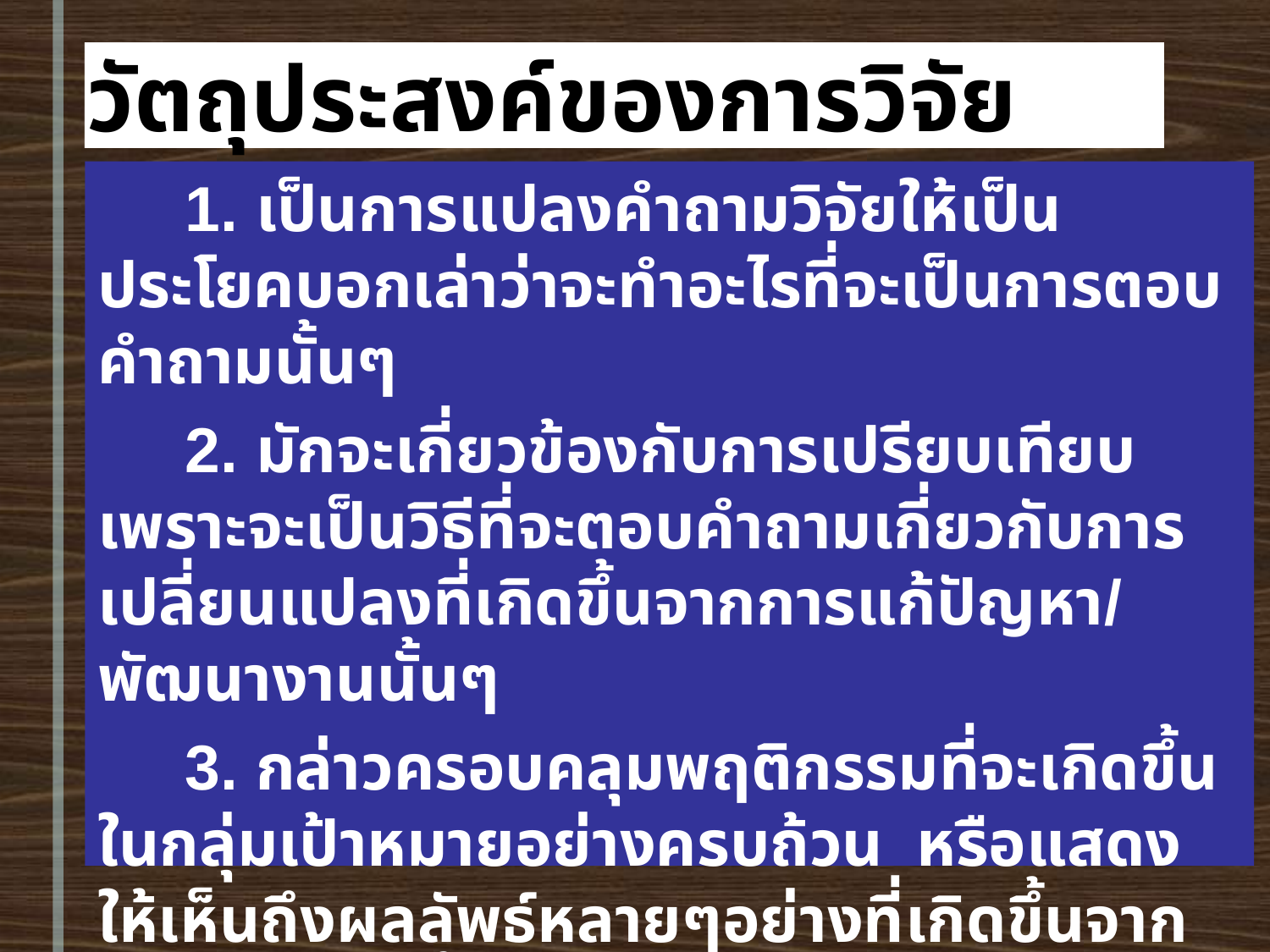

# วัตถุประสงค์ของการวิจัย
     1. เป็นการแปลงคำถามวิจัยให้เป็นประโยคบอกเล่าว่าจะทำอะไรที่จะเป็นการตอบคำถามนั้นๆ
     2. มักจะเกี่ยวข้องกับการเปรียบเทียบ  เพราะจะเป็นวิธีที่จะตอบคำถามเกี่ยวกับการเปลี่ยนแปลงที่เกิดขึ้นจากการแก้ปัญหา/พัฒนางานนั้นๆ
     3. กล่าวครอบคลุมพฤติกรรมที่จะเกิดขึ้นในกลุ่มเป้าหมายอย่างครบถ้วน  หรือแสดงให้เห็นถึงผลลัพธ์หลายๆอย่างที่เกิดขึ้นจากการวิจัยครั้งนี้